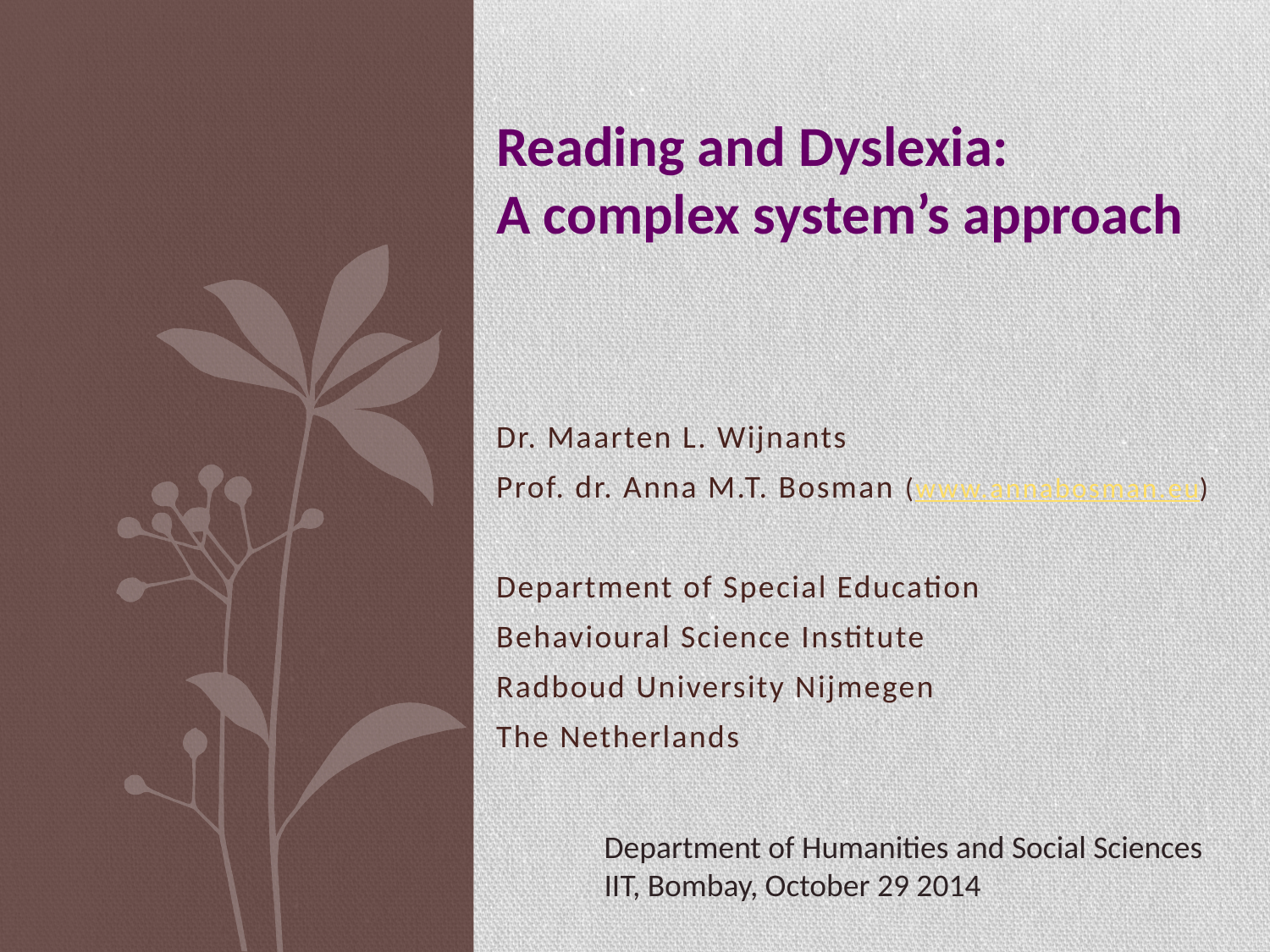

# Reading and Dyslexia: A complex system’s approach
Dr. Maarten L. Wijnants
Prof. dr. Anna M.T. Bosman (www.annabosman.eu)

Department of Special Education
Behavioural Science Institute
Radboud University Nijmegen
The Netherlands

Department of Humanities and Social Sciences
IIT, Bombay, October 29 2014